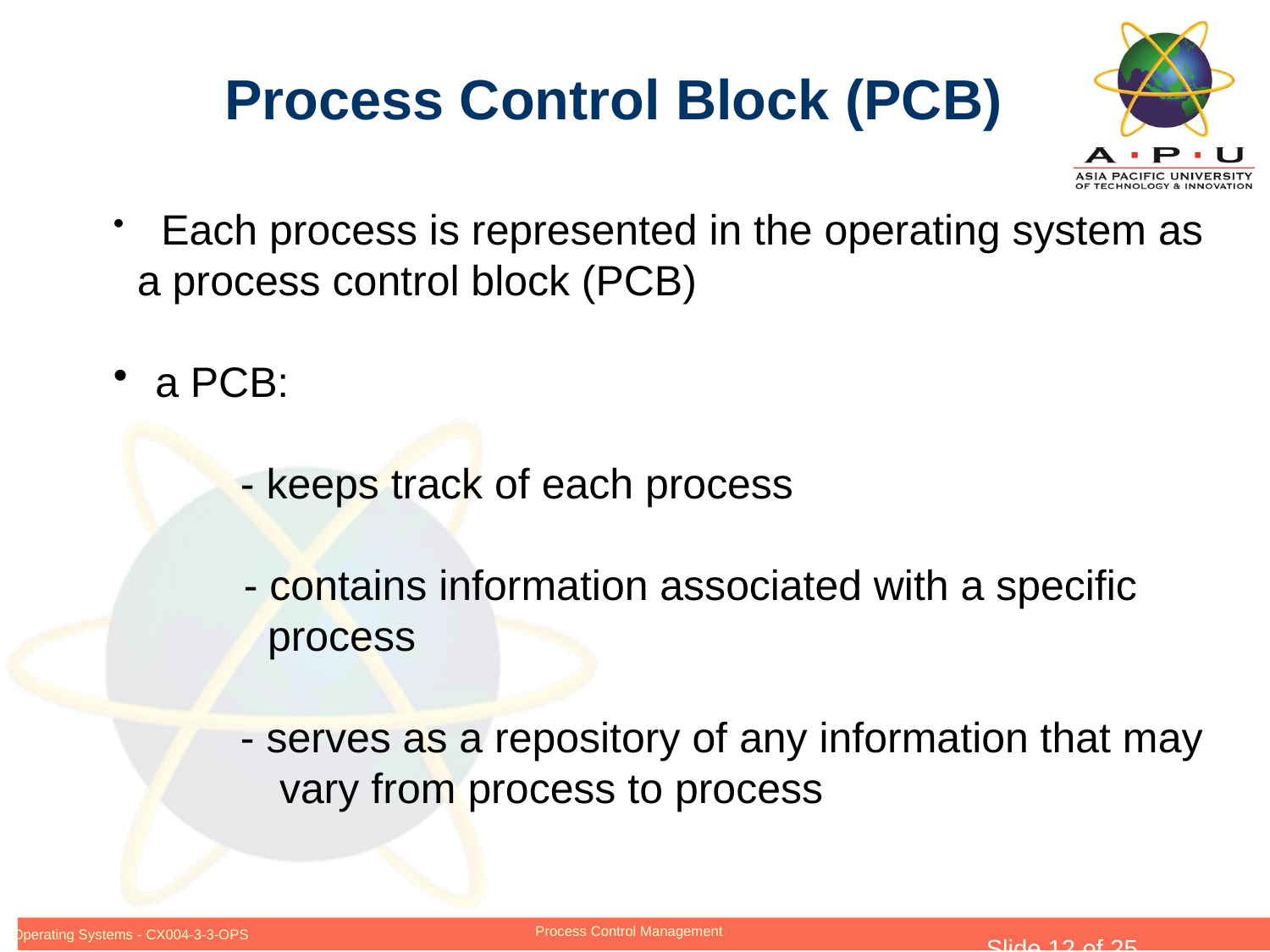

Process Control Block (PCB)
  Each process is represented in the operating system as
  a process control block (PCB)

 a PCB:

	- keeps track of each process

           - contains information associated with a specific
             process

          	- serves as a repository of any information that may
              vary from process to process

Slide 12 of 25